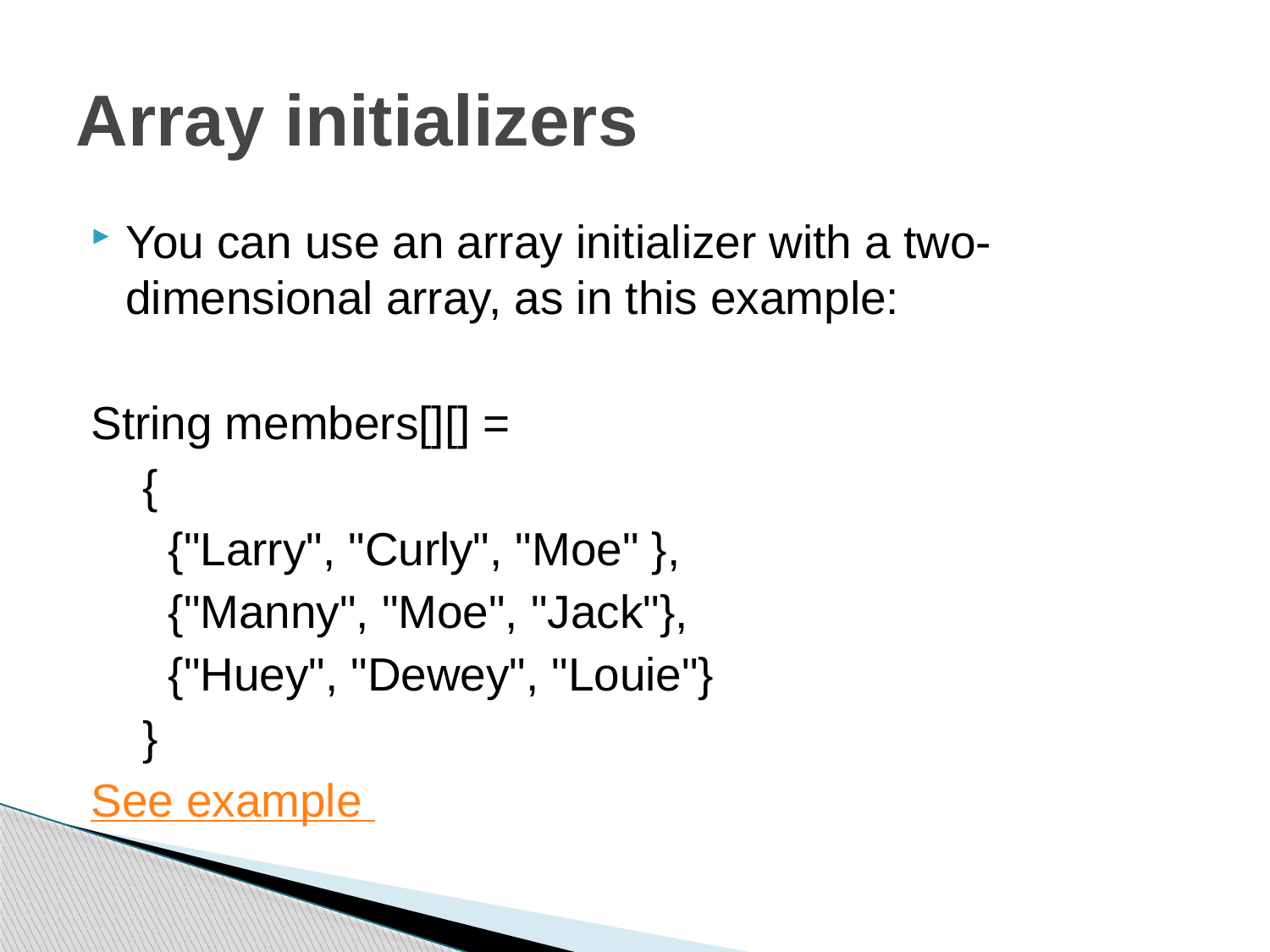

# Array initializers
You can use an array initializer with a two-dimensional array, as in this example:

String members[][] =
    {
      {"Larry", "Curly", "Moe" },
      {"Manny", "Moe", "Jack"},
      {"Huey", "Dewey", "Louie"}
    }
See example